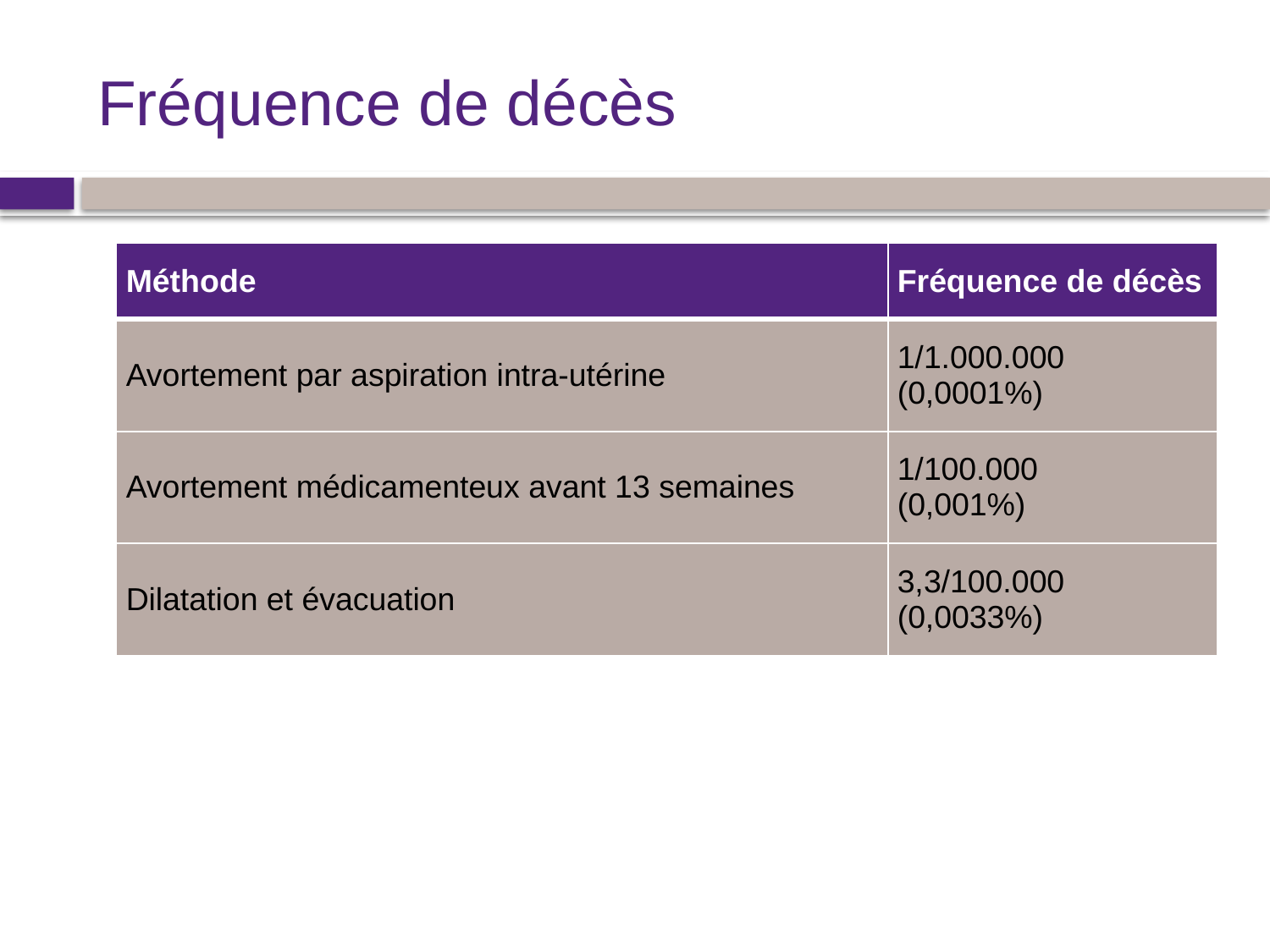

# Fréquence de décès
| Méthode | Fréquence de décès |
| --- | --- |
| Avortement par aspiration intra-utérine | 1/1.000.000 (0,0001%) |
| Avortement médicamenteux avant 13 semaines | 1/100.000 (0,001%) |
| Dilatation et évacuation | 3,3/100.000 (0,0033%) |